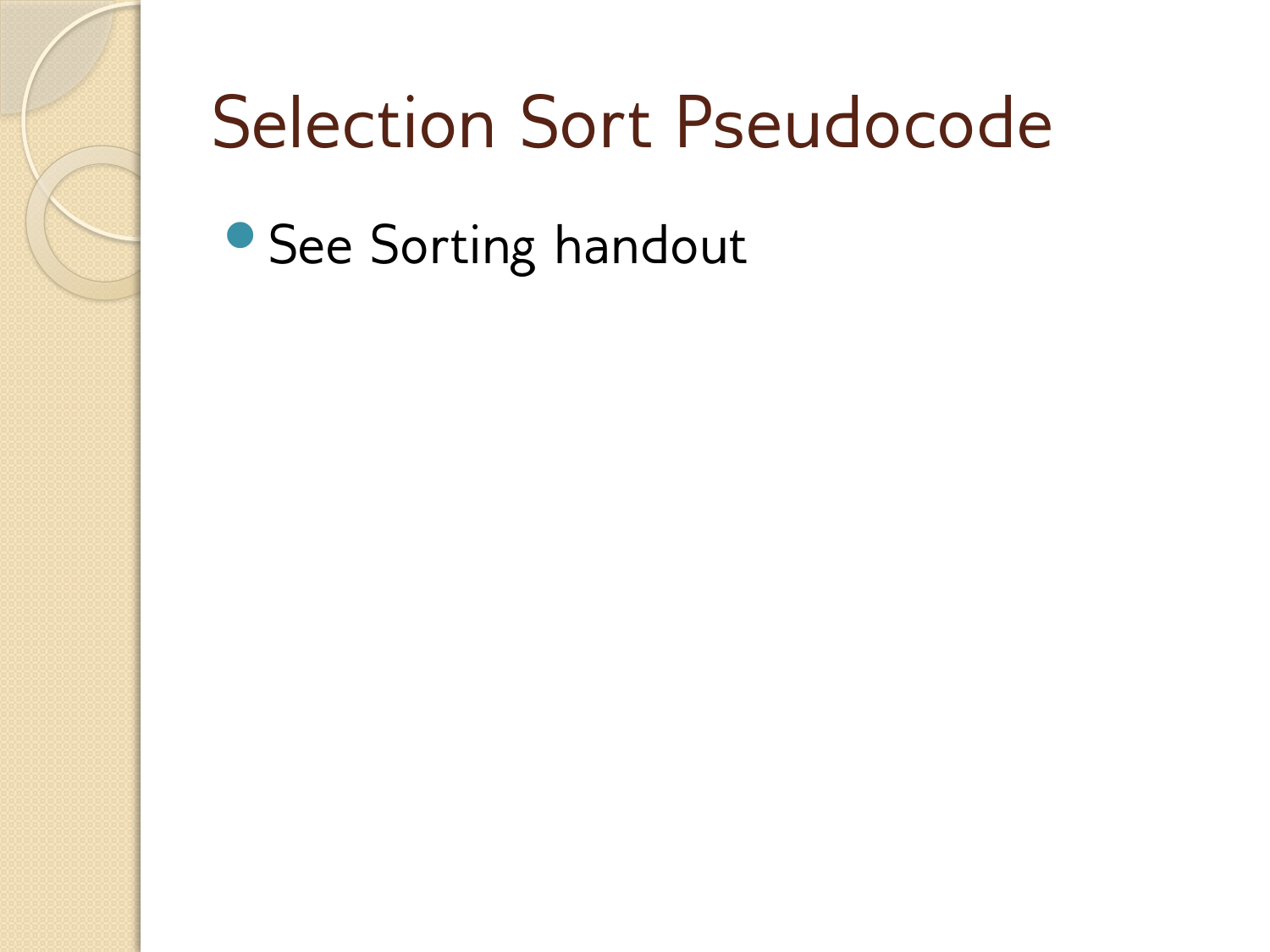

# Selection Sort Pseudocode
See Sorting handout